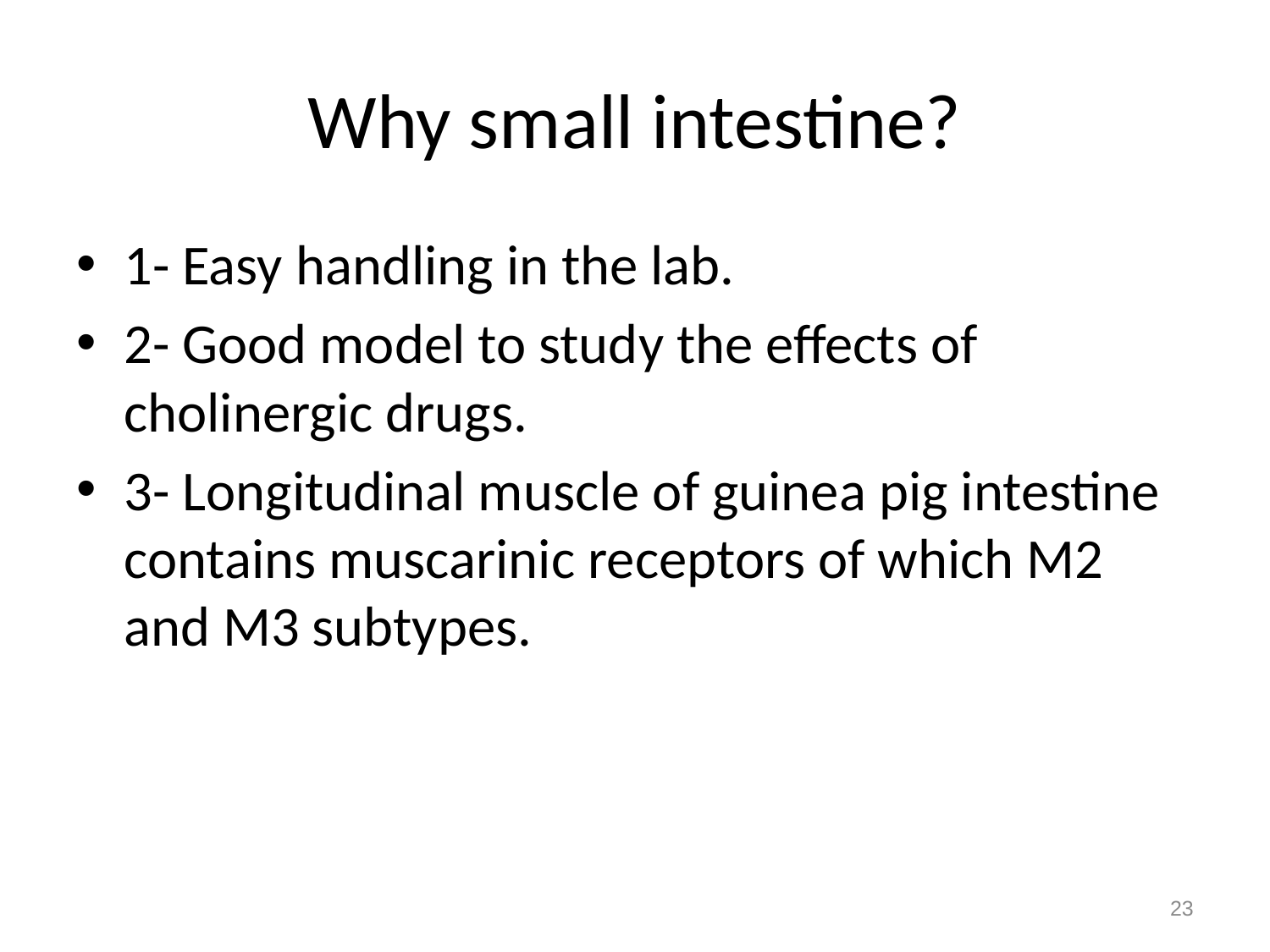

# Why small intestine?
1- Easy handling in the lab.
2- Good model to study the effects of cholinergic drugs.
3- Longitudinal muscle of guinea pig intestine contains muscarinic receptors of which M2 and M3 subtypes.
23